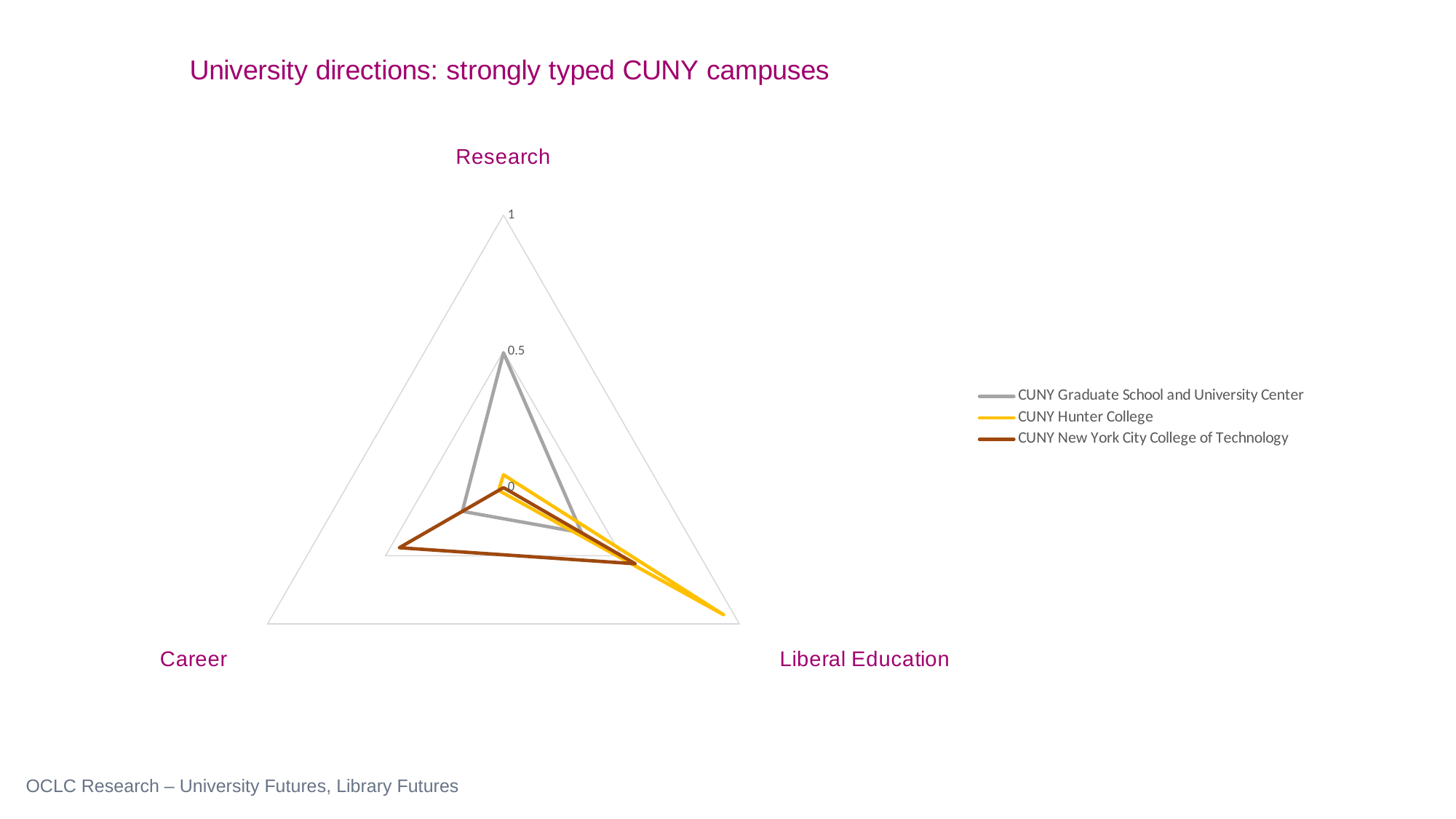

### Chart: University directions: strongly typed CUNY campuses

| Category | CUNY Graduate School and University Center | CUNY Hunter College | CUNY New York City College of Technology |
|---|---|---|---|
| Research | 0.49453475310893114 | 0.0468813472603298 | 0.0 |
| Liberal Education | 0.33122217688040545 | 0.9325376546355513 | 0.5586805878508696 |
| Career | 0.17424307001066344 | 0.020580998104118904 | 0.4413194121491304 |
OCLC Research – University Futures, Library Futures